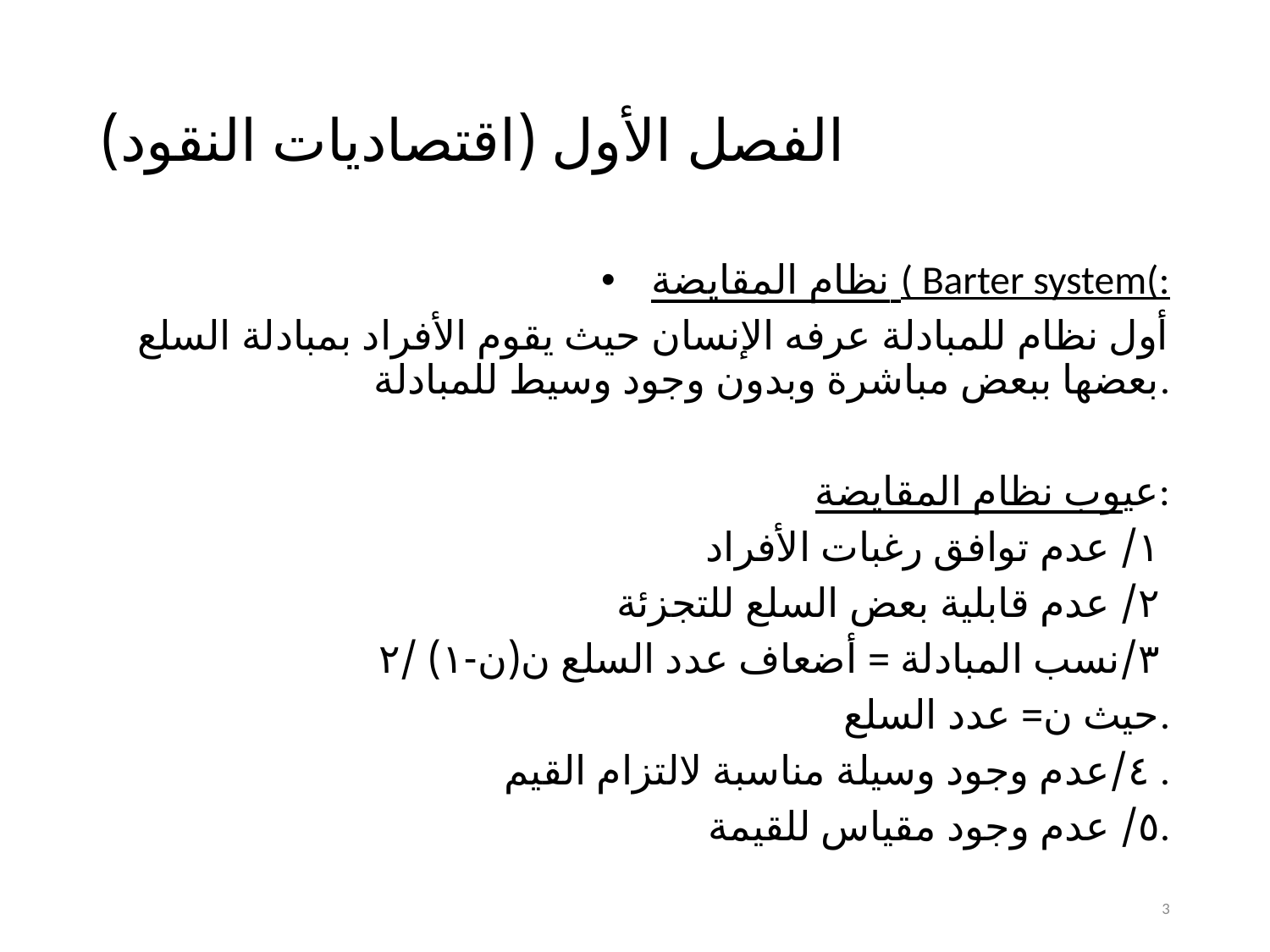

# الفصل الأول (اقتصاديات النقود)
نظام المقايضة ( Barter system(:
أول نظام للمبادلة عرفه الإنسان حيث يقوم الأفراد بمبادلة السلع بعضها ببعض مباشرة وبدون وجود وسيط للمبادلة.

عيوب نظام المقايضة:
١/ عدم توافق رغبات الأفراد
٢/ عدم قابلية بعض السلع للتجزئة
٣/نسب المبادلة = أضعاف عدد السلع ن(ن-١) /٢
حيث ن= عدد السلع.
٤/عدم وجود وسيلة مناسبة لالتزام القيم .
٥/ عدم وجود مقياس للقيمة.
3